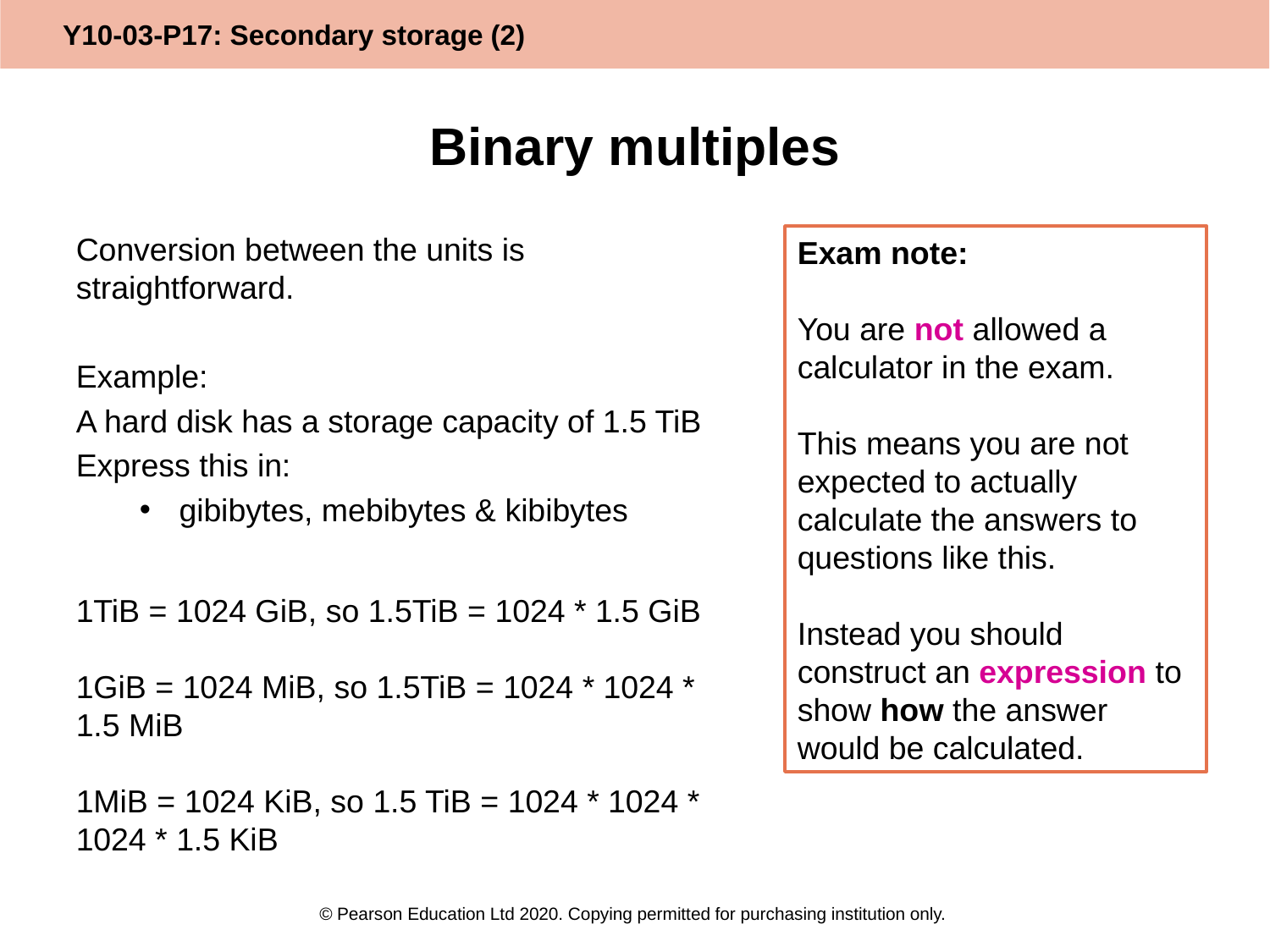

# Binary multiples
Conversion between the units is straightforward.

Example:
A hard disk has a storage capacity of 1.5 TiB
Express this in:
gibibytes, mebibytes & kibibytes

1TiB = 1024 GiB, so 1.5TiB = 1024 * 1.5 GiB

1GiB = 1024 MiB, so 1.5TiB = 1024 * 1024 * 1.5 MiB

1MiB = 1024 KiB, so 1.5 TiB = 1024 * 1024 * 1024 * 1.5 KiB

Exam note:

You are not allowed a calculator in the exam.

This means you are not expected to actually calculate the answers to questions like this.

Instead you should construct an expression to show how the answer would be calculated.
© Pearson Education Ltd 2020. Copying permitted for purchasing institution only.